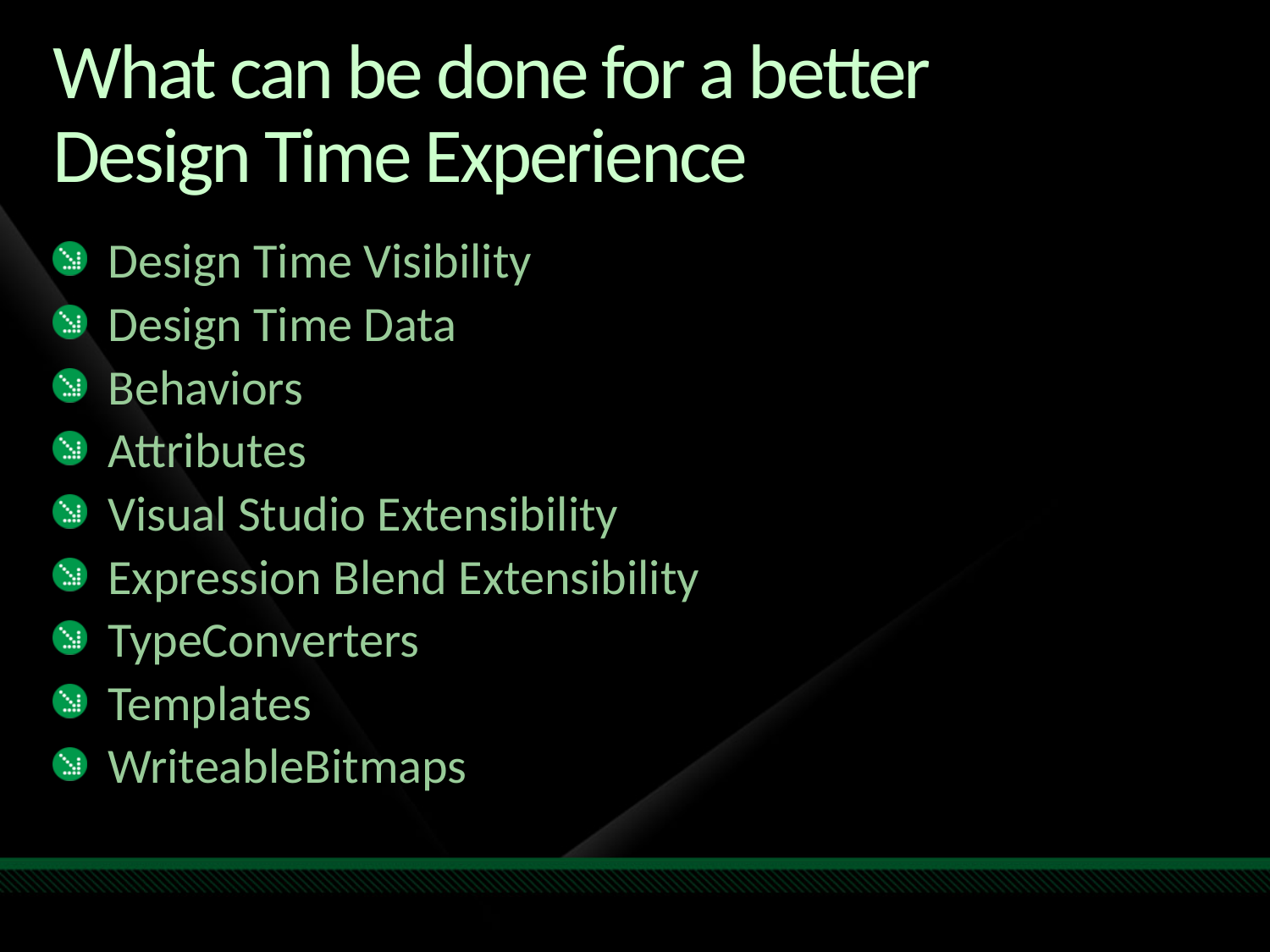

# What can be done for a better Design Time Experience
Design Time Visibility
Design Time Data
Behaviors
Attributes
Visual Studio Extensibility
Expression Blend Extensibility
TypeConverters
Templates
WriteableBitmaps